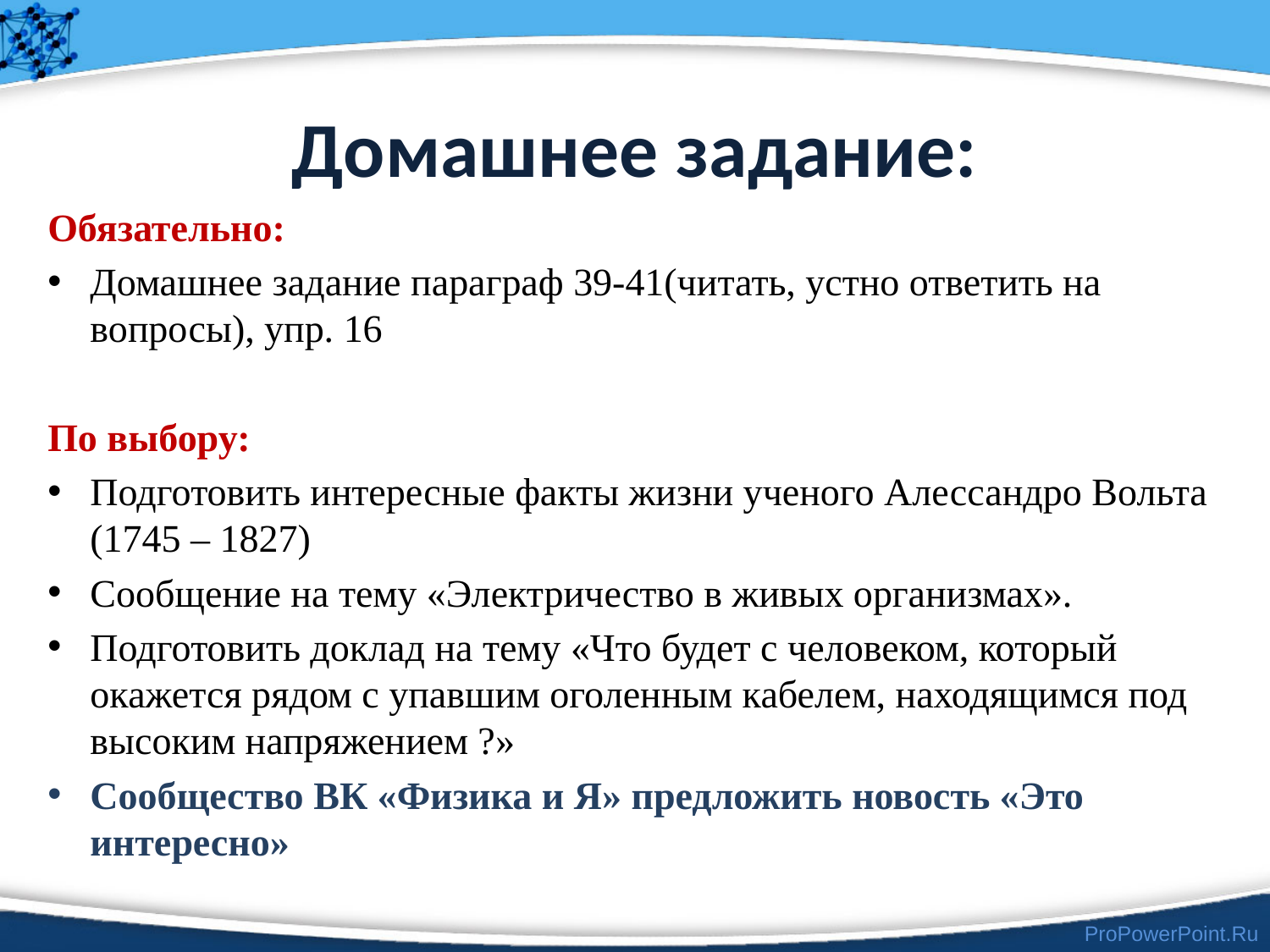

# Домашнее задание:
Обязательно:
Домашнее задание параграф 39-41(читать, устно ответить на вопросы), упр. 16

По выбору:
Подготовить интересные факты жизни ученого Алессандро Вольта (1745 – 1827)
Сообщение на тему «Электричество в живых организмах».
Подготовить доклад на тему «Что будет с человеком, который окажется рядом с упавшим оголенным кабелем, находящимся под высоким напряжением ?»
Сообщество ВК «Физика и Я» предложить новость «Это интересно»